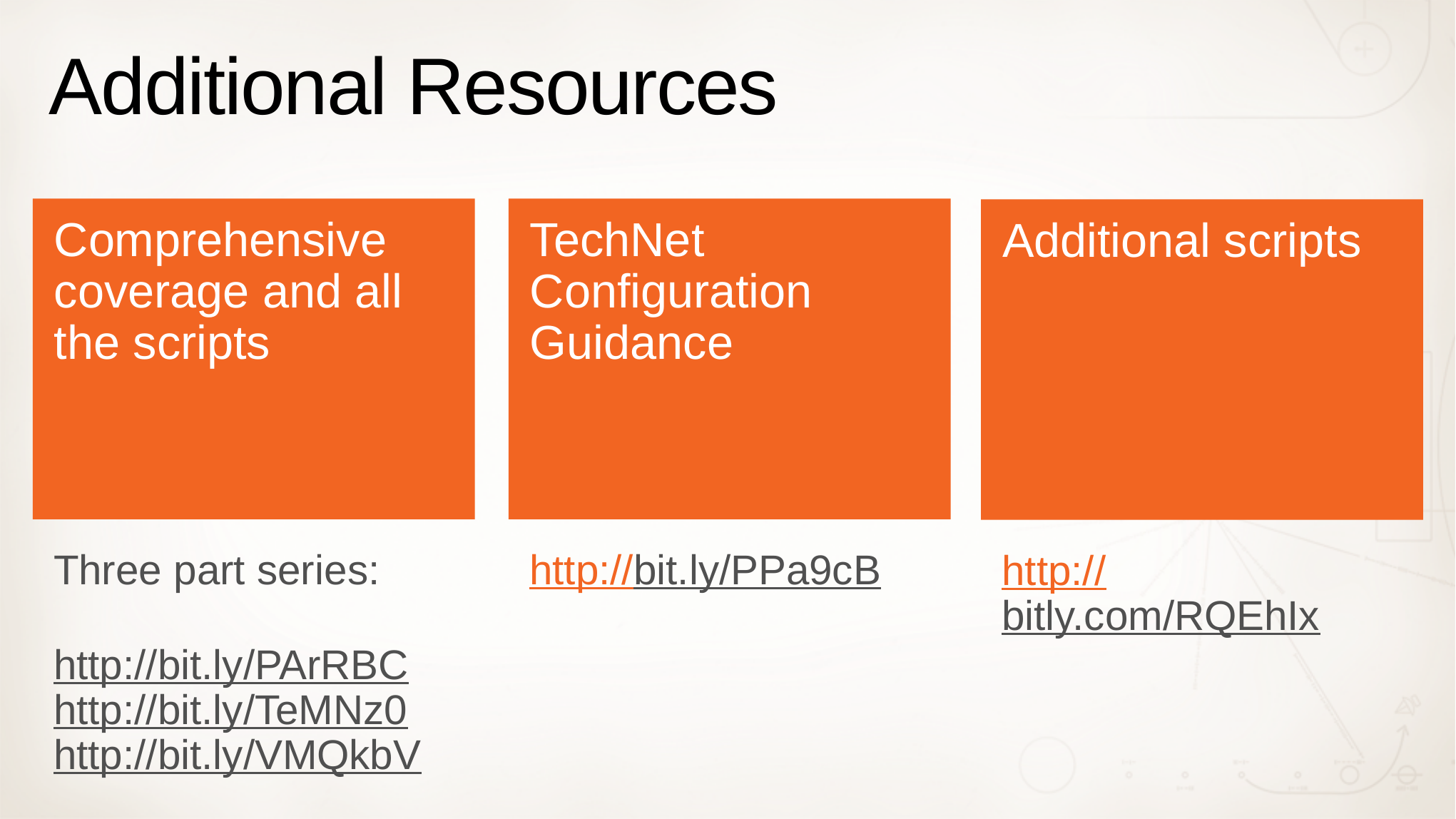

# Additional Resources
Comprehensive coverage and all the scripts
TechNet Configuration Guidance
Additional scripts
Three part series:
http://bit.ly/PArRBC
http://bit.ly/TeMNz0
http://bit.ly/VMQkbV

http://bit.ly/PPa9cB
http://bitly.com/RQEhIx